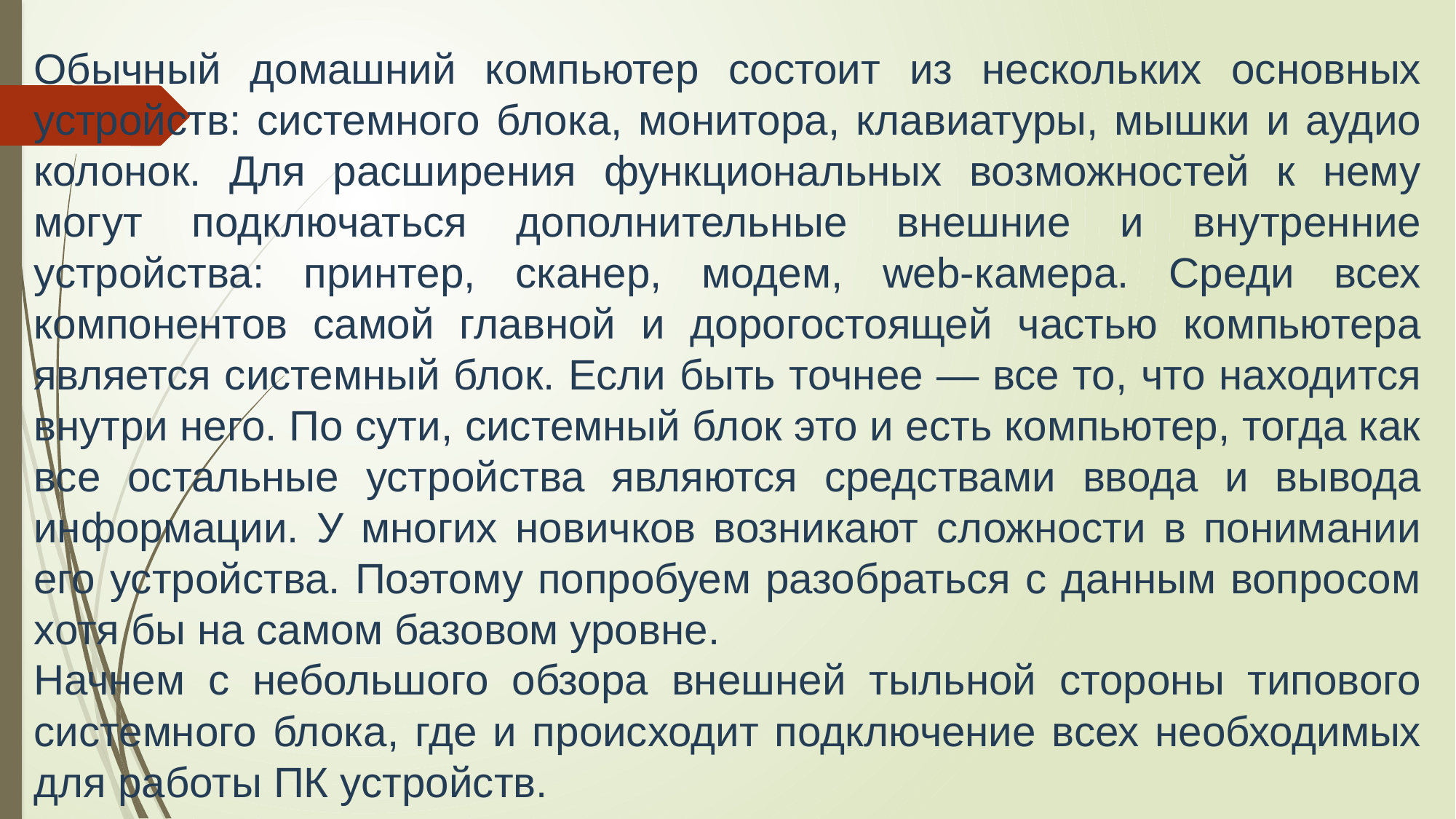

Обычный домашний компьютер состоит из нескольких основных устройств: системного блока, монитора, клавиатуры, мышки и аудио колонок. Для расширения функциональных возможностей к нему могут подключаться дополнительные внешние и внутренние устройства: принтер, сканер, модем, web-камера. Среди всех компонентов самой главной и дорогостоящей частью компьютера является системный блок. Если быть точнее — все то, что находится внутри него. По сути, системный блок это и есть компьютер, тогда как все остальные устройства являются средствами ввода и вывода информации. У многих новичков возникают сложности в понимании его устройства. Поэтому попробуем разобраться с данным вопросом хотя бы на самом базовом уровне.
Начнем с небольшого обзора внешней тыльной стороны типового системного блока, где и происходит подключение всех необходимых для работы ПК устройств.